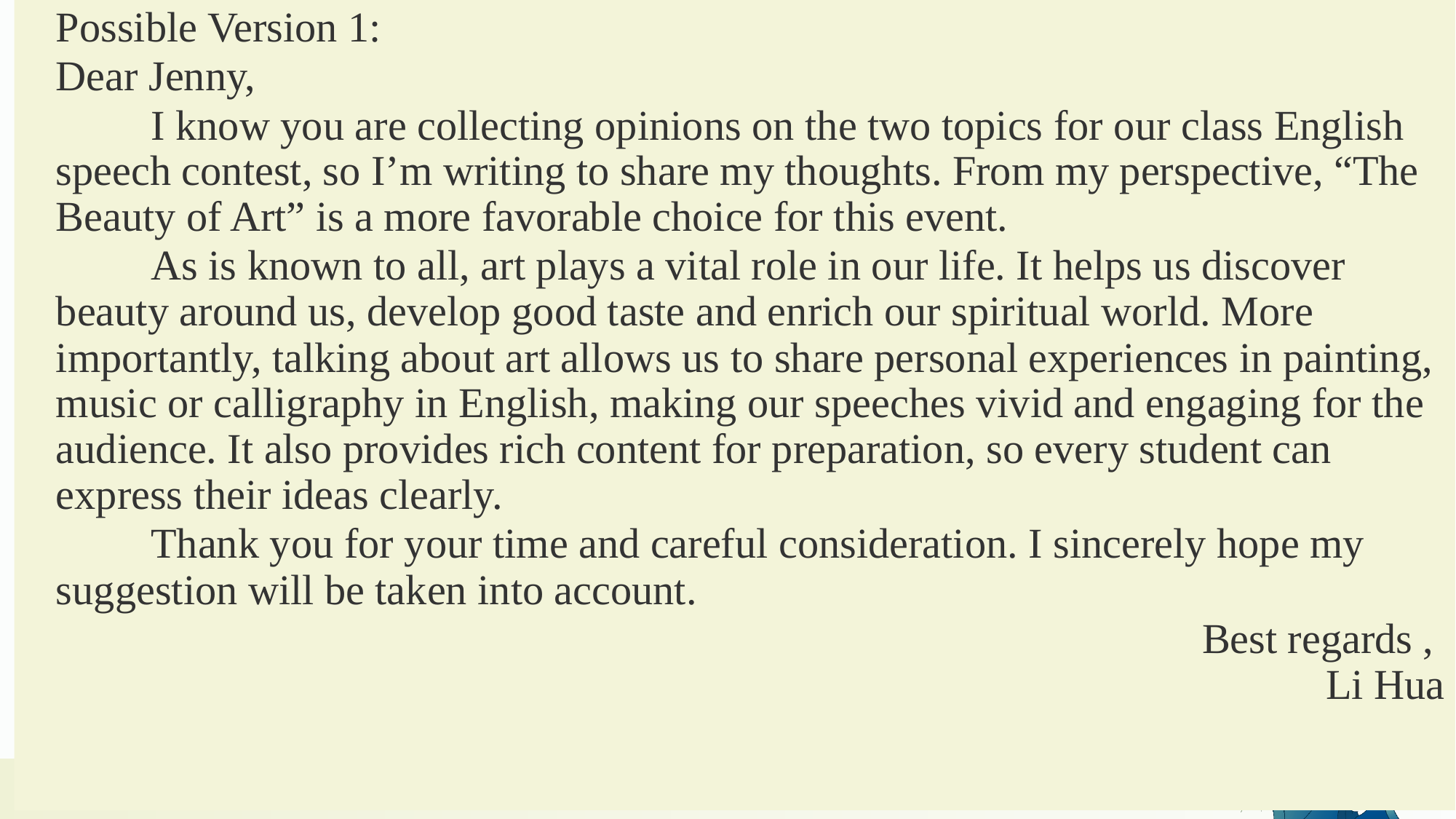

Possible Version 1:
Dear Jenny,
　　I know you are collecting opinions on the two topics for our class English speech contest, so I’m writing to share my thoughts. From my perspective, “The Beauty of Art” is a more favorable choice for this event.
　　As is known to all, art plays a vital role in our life. It helps us discover beauty around us, develop good taste and enrich our spiritual world. More importantly, talking about art allows us to share personal experiences in painting, music or calligraphy in English, making our speeches vivid and engaging for the audience. It also provides rich content for preparation, so every student can express their ideas clearly.
　　Thank you for your time and careful consideration. I sincerely hope my suggestion will be taken into account.
Best regards ,
Li Hua
#